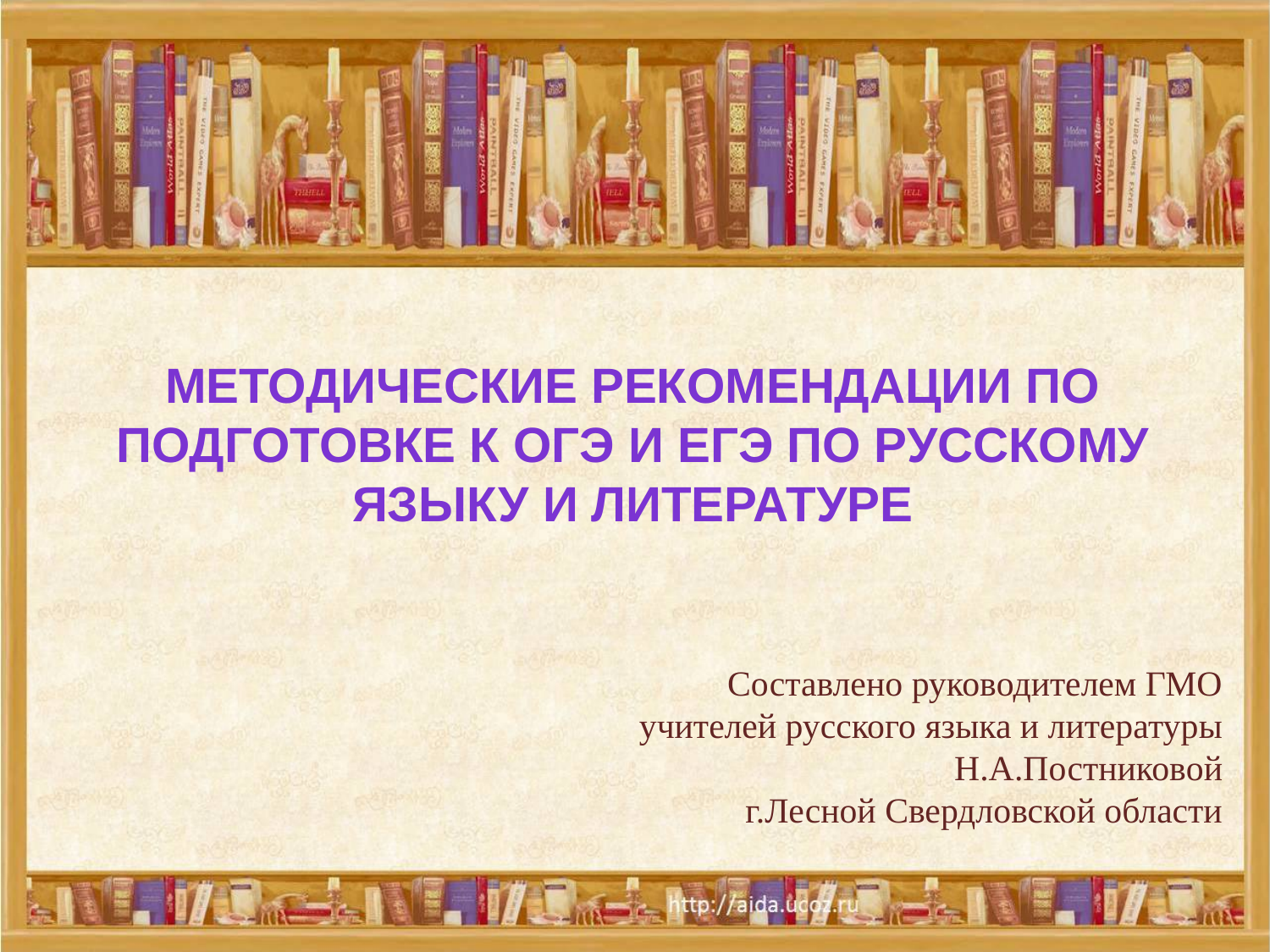

Методические Рекомендации по подготовке к ОГЭ и ЕГЭ по русскому языку и литературе
Составлено руководителем ГМО учителей русского языка и литературы Н.А.Постниковой
 г.Лесной Свердловской области